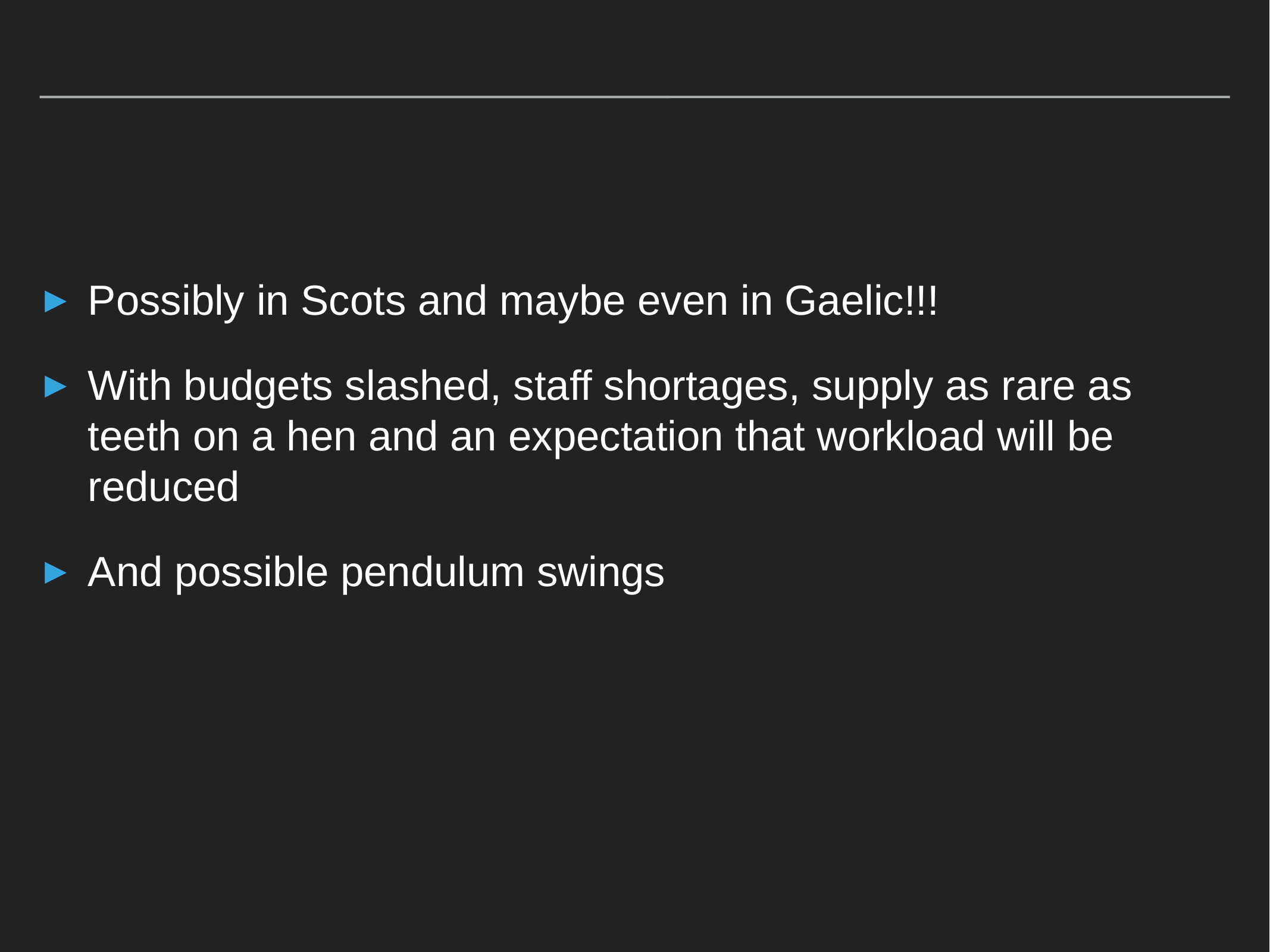

#
Possibly in Scots and maybe even in Gaelic!!!
With budgets slashed, staff shortages, supply as rare as teeth on a hen and an expectation that workload will be reduced
And possible pendulum swings